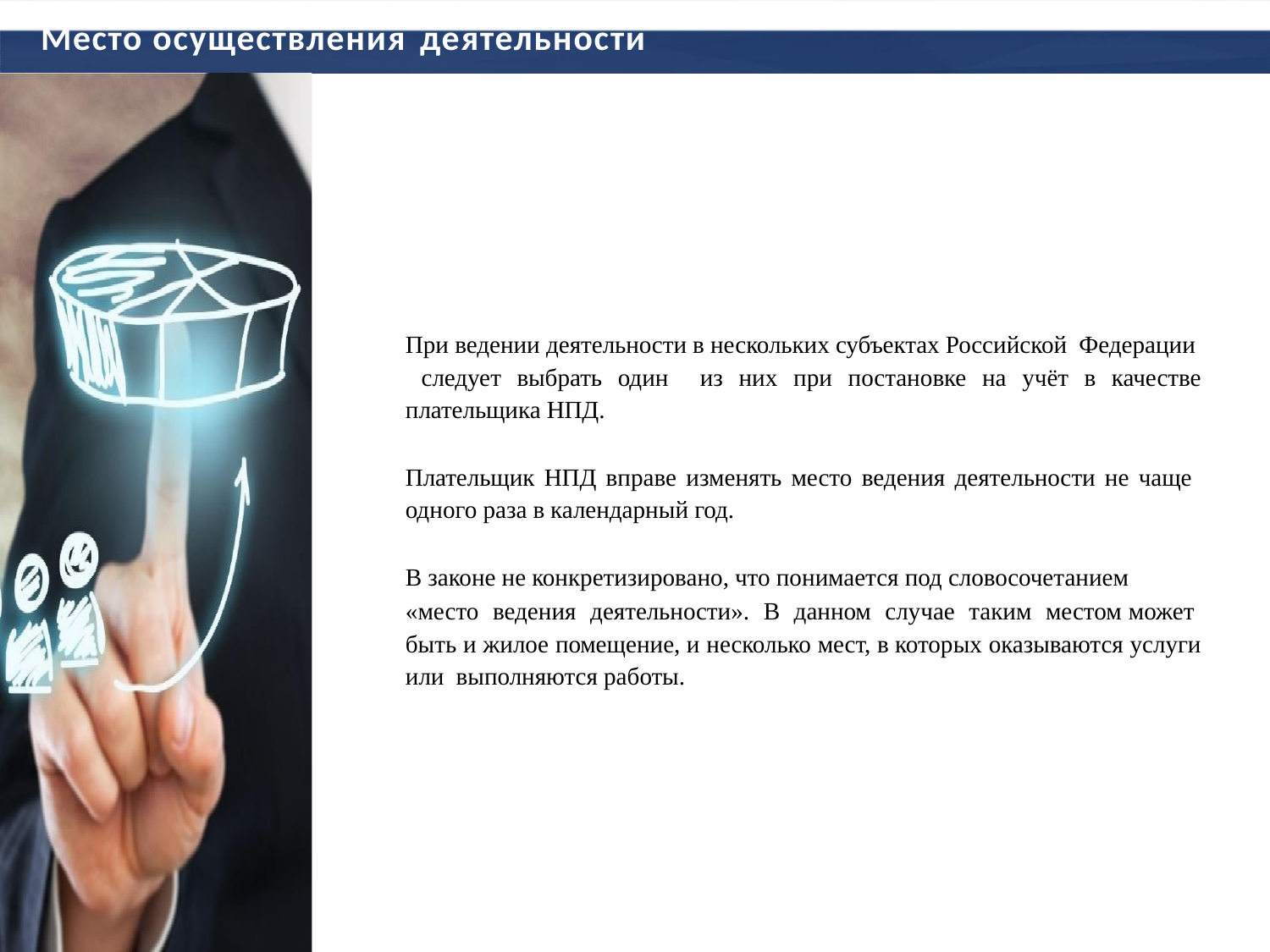

# Место осуществления деятельности

При ведении деятельности в нескольких субъектах Российской  Федерации   следует выбрать один  из них при постановке на учёт в качестве плательщика НПД.

Плательщик НПД вправе изменять место ведения деятельности не чаще  одного раза в календарный год.

В законе не конкретизировано, что понимается под словосочетанием
«место  ведения  деятельности».  В  данном  случае  таким  местом может  быть и жилое помещение, и несколько мест, в которых оказываются услуги или  выполняются работы.